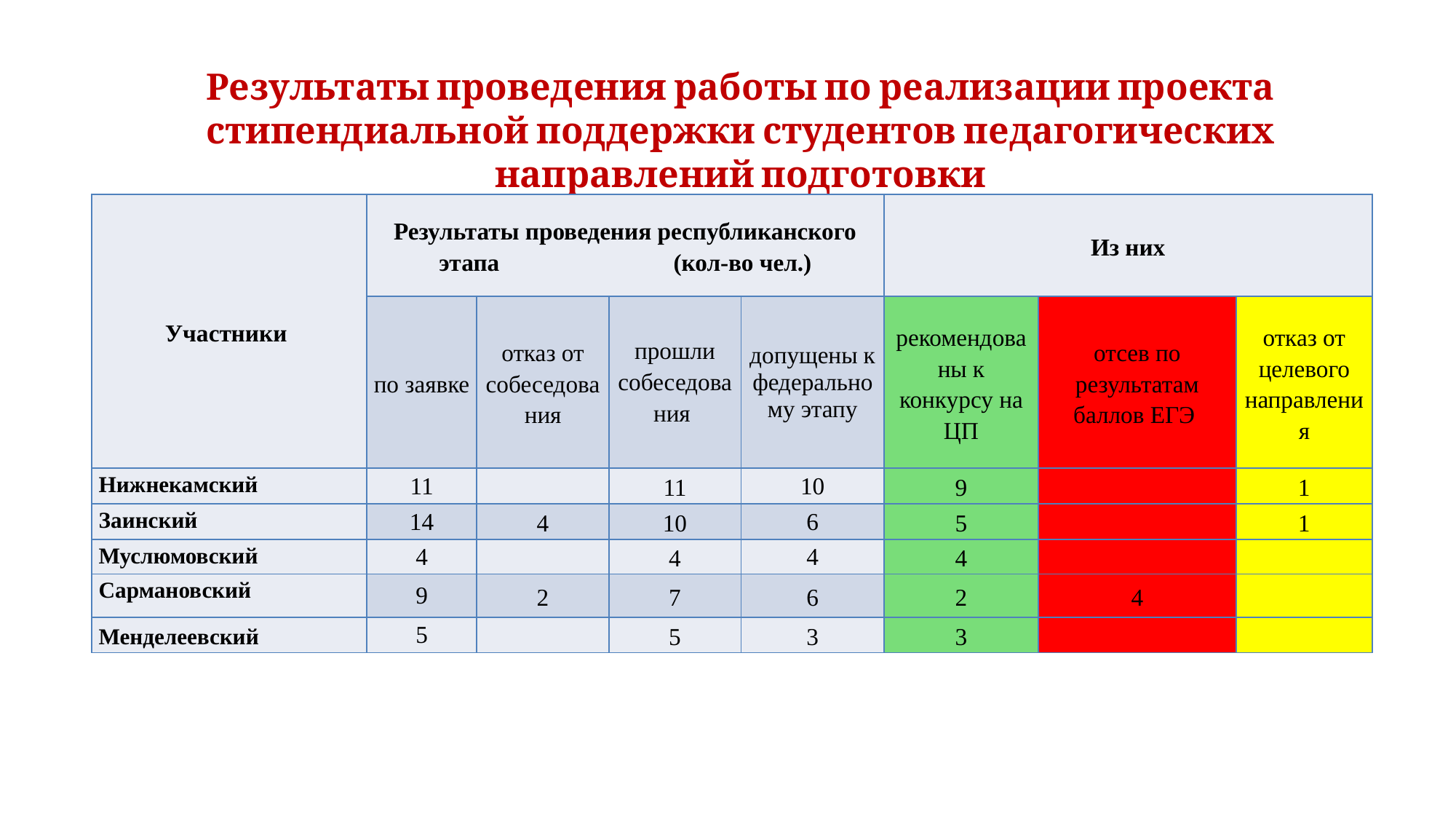

Результаты проведения работы по реализации проекта стипендиальной поддержки студентов педагогических направлений подготовки

| Участники | Результаты проведения республиканского этапа (кол-во чел.) |  |  |  | Из них |  |  |
| --- | --- | --- | --- | --- | --- | --- | --- |
|  | по заявке | отказ от собеседования | прошли собеседования | допущены к федеральному этапу | рекомендованы к конкурсу на ЦП | отсев по результатам баллов ЕГЭ | отказ от целевого направления |
| Нижнекамский | 11 |  | 11 | 10 | 9 |  | 1 |
| Заинский | 14 | 4 | 10 | 6 | 5 |  | 1 |
| Муслюмовский | 4 |  | 4 | 4 | 4 |  |  |
| Сармановский | 9 | 2 | 7 | 6 | 2 | 4 |  |
| Менделеевский | 5 |  | 5 | 3 | 3 |  |  |